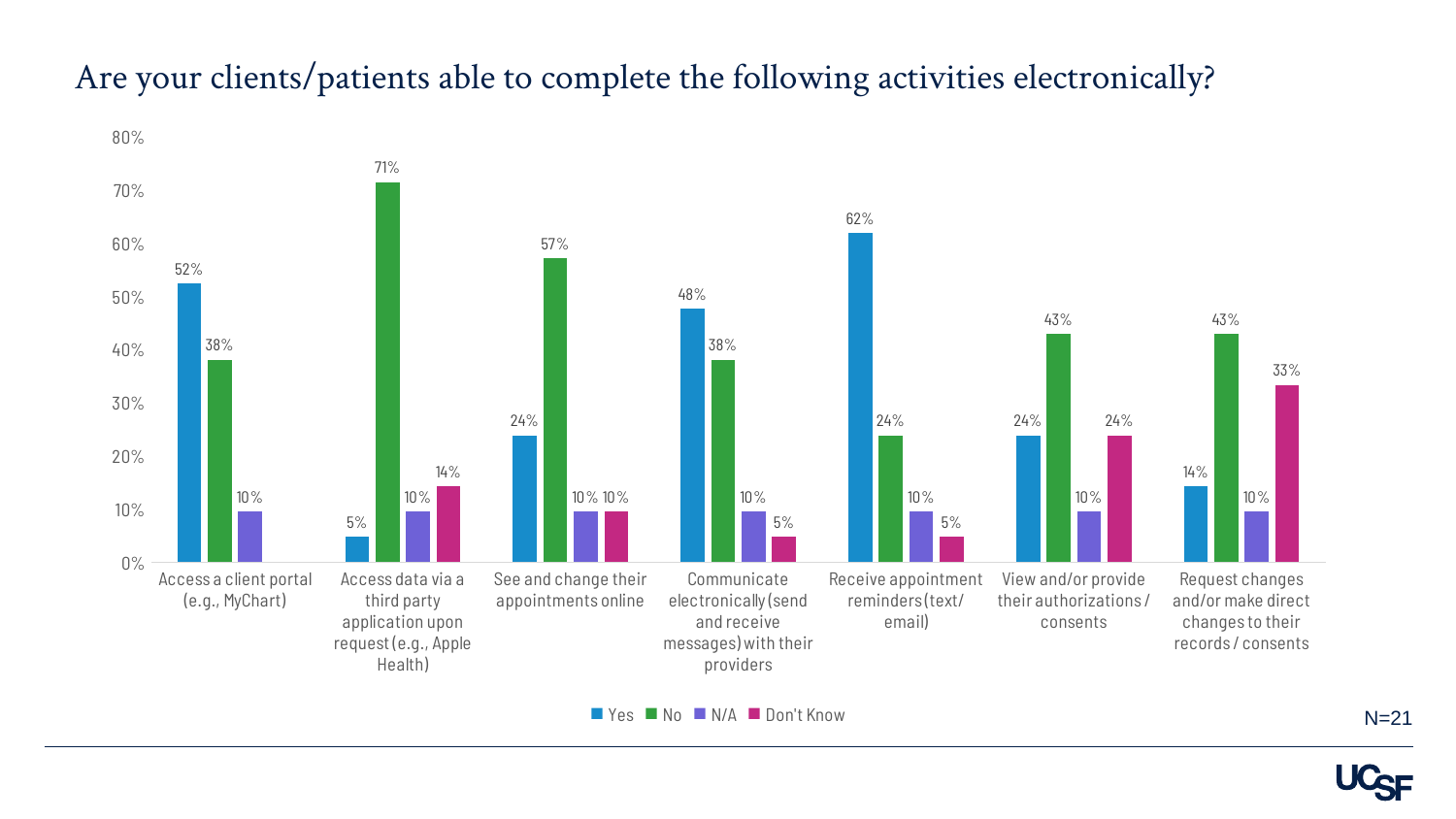

Are your clients/patients able to complete the following activities electronically?

### Chart

| Category | Yes | No | N/A | Don't Know |
|---|---|---|---|---|
| Access a client portal (e.g., MyChart) | 0.5238095238095238 | 0.38095238095238093 | 0.09523809523809523 | None |
| Access data via a third party application upon request (e.g., Apple Health) | 0.047619047619047616 | 0.7142857142857143 | 0.09523809523809523 | 0.14285714285714285 |
| See and change their appointments online | 0.23809523809523808 | 0.5714285714285714 | 0.09523809523809523 | 0.09523809523809523 |
| Communicate electronically (send and receive messages) with their providers | 0.47619047619047616 | 0.38095238095238093 | 0.09523809523809523 | 0.047619047619047616 |
| Receive appointment reminders (text/email) | 0.6190476190476191 | 0.23809523809523808 | 0.09523809523809523 | 0.047619047619047616 |
| View and/or provide their authorizations / consents | 0.23809523809523808 | 0.42857142857142855 | 0.09523809523809523 | 0.23809523809523808 |
| Request changes and/or make direct changes to their records / consents | 0.14285714285714285 | 0.42857142857142855 | 0.09523809523809523 | 0.3333333333333333 |
N=21